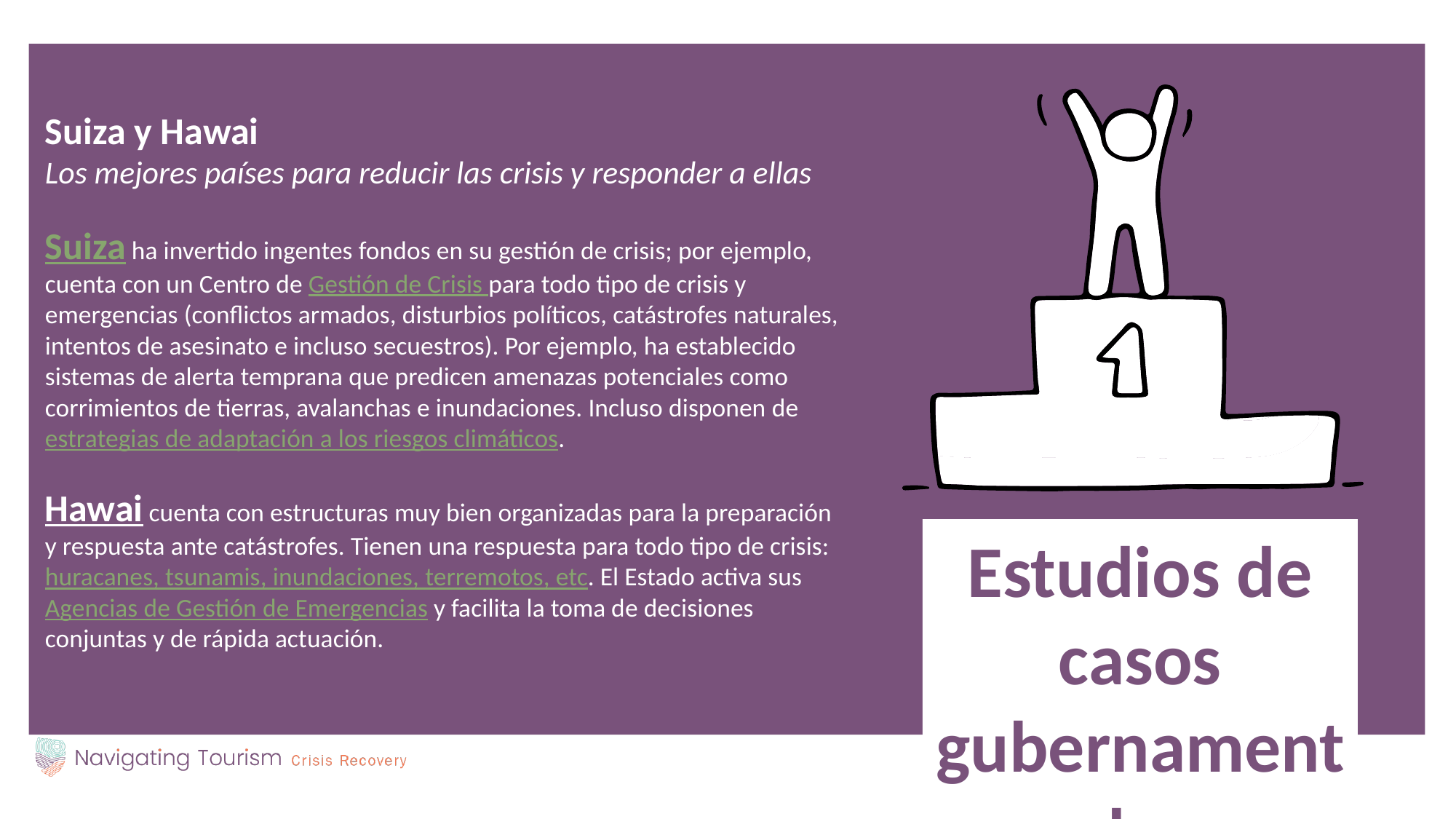

Suiza y Hawai
Los mejores países para reducir las crisis y responder a ellas

Suiza ha invertido ingentes fondos en su gestión de crisis; por ejemplo, cuenta con un Centro de Gestión de Crisis para todo tipo de crisis y emergencias (conflictos armados, disturbios políticos, catástrofes naturales, intentos de asesinato e incluso secuestros). Por ejemplo, ha establecido sistemas de alerta temprana que predicen amenazas potenciales como corrimientos de tierras, avalanchas e inundaciones. Incluso disponen de estrategias de adaptación a los riesgos climáticos.

Hawai cuenta con estructuras muy bien organizadas para la preparación y respuesta ante catástrofes. Tienen una respuesta para todo tipo de crisis: huracanes, tsunamis, inundaciones, terremotos, etc. El Estado activa sus Agencias de Gestión de Emergencias y facilita la toma de decisiones conjuntas y de rápida actuación.

Estudios de casos gubernamentales